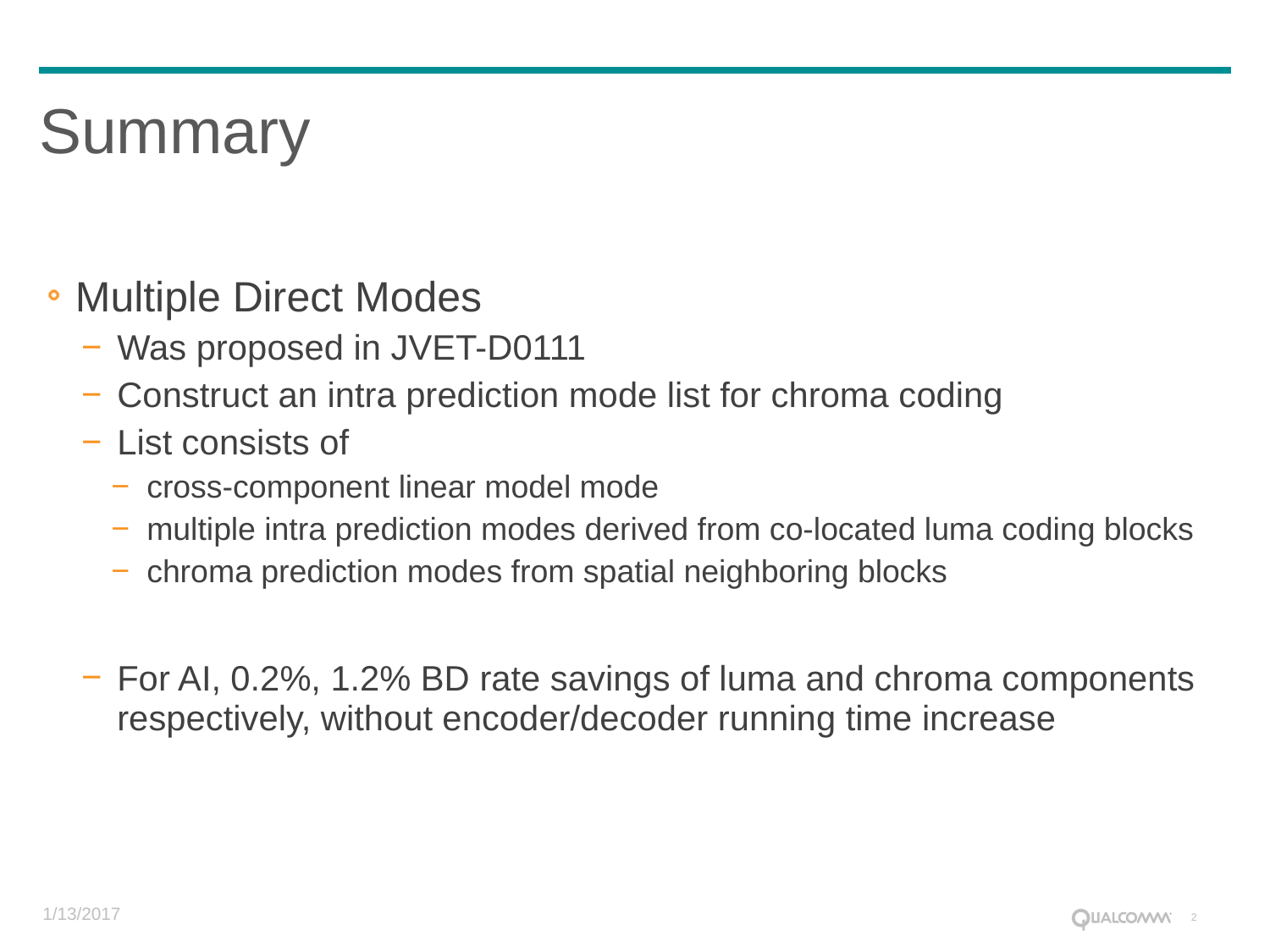

# Summary

Multiple Direct Modes
Was proposed in JVET-D0111
Construct an intra prediction mode list for chroma coding
List consists of
cross-component linear model mode
multiple intra prediction modes derived from co-located luma coding blocks
chroma prediction modes from spatial neighboring blocks

For AI, 0.2%, 1.2% BD rate savings of luma and chroma components respectively, without encoder/decoder running time increase